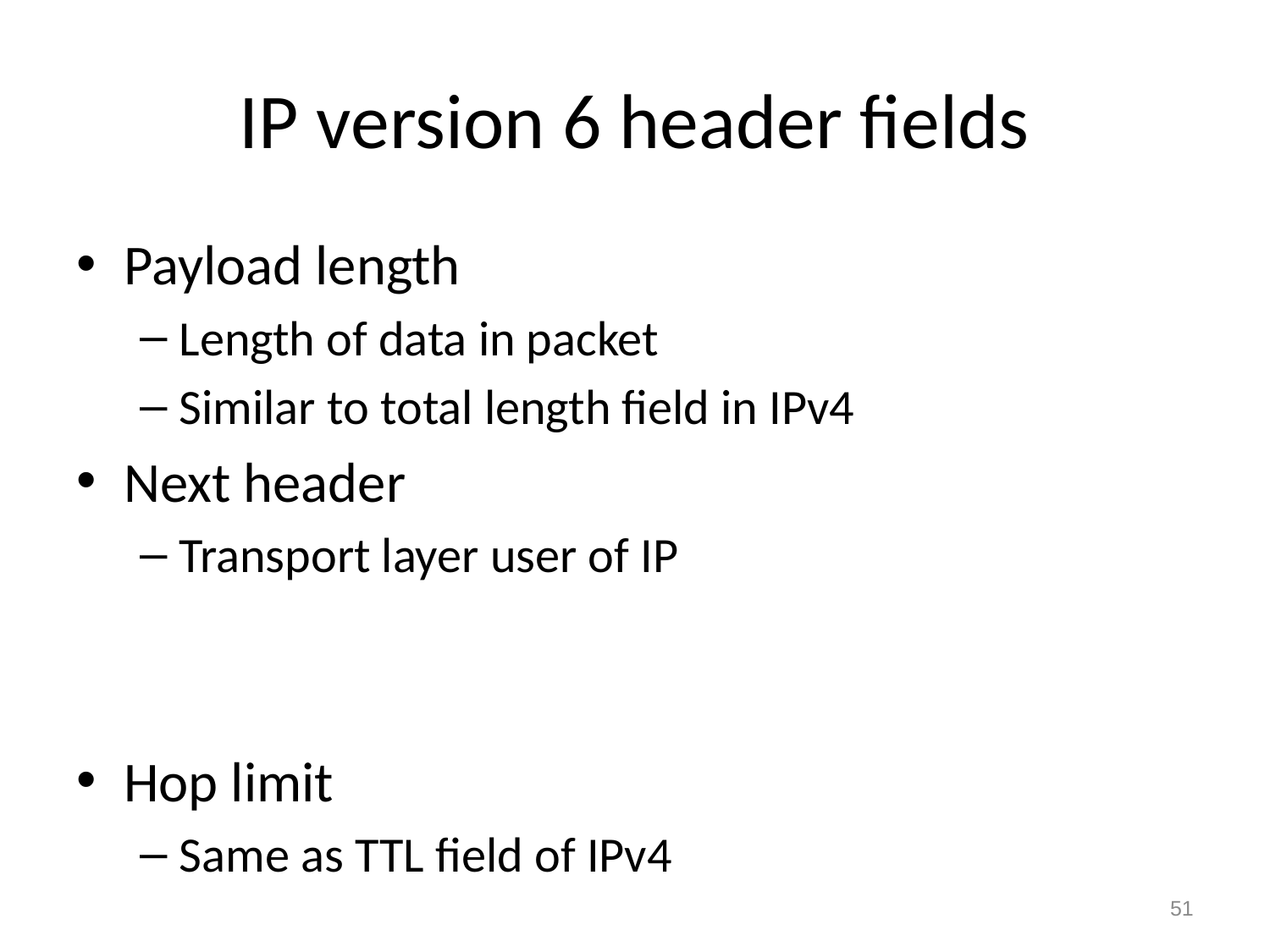

# IP version 6 header fields
Payload length
Length of data in packet
Similar to total length field in IPv4
Next header
Transport layer user of IP

Hop limit
Same as TTL field of IPv4
51